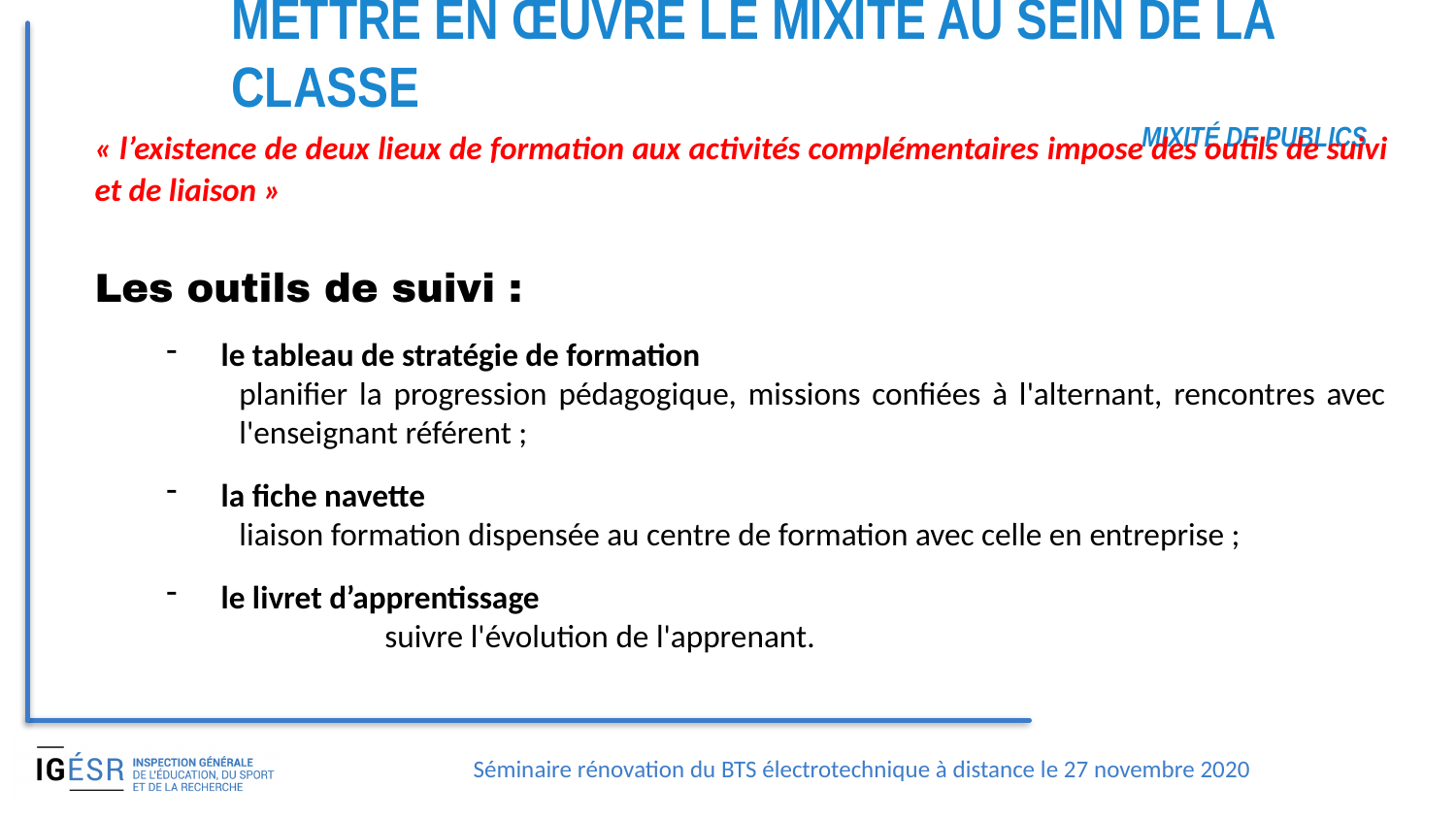

Mettre en œuvre le mixité au sein de la classe
Mixité de publics
« l’existence de deux lieux de formation aux activités complémentaires impose des outils de suivi et de liaison »
Les outils de suivi :
le tableau de stratégie de formation
planifier la progression pédagogique, missions confiées à l'alternant, rencontres avec l'enseignant référent ;
la fiche navette
liaison formation dispensée au centre de formation avec celle en entreprise ;
le livret d’apprentissage
	suivre l'évolution de l'apprenant.